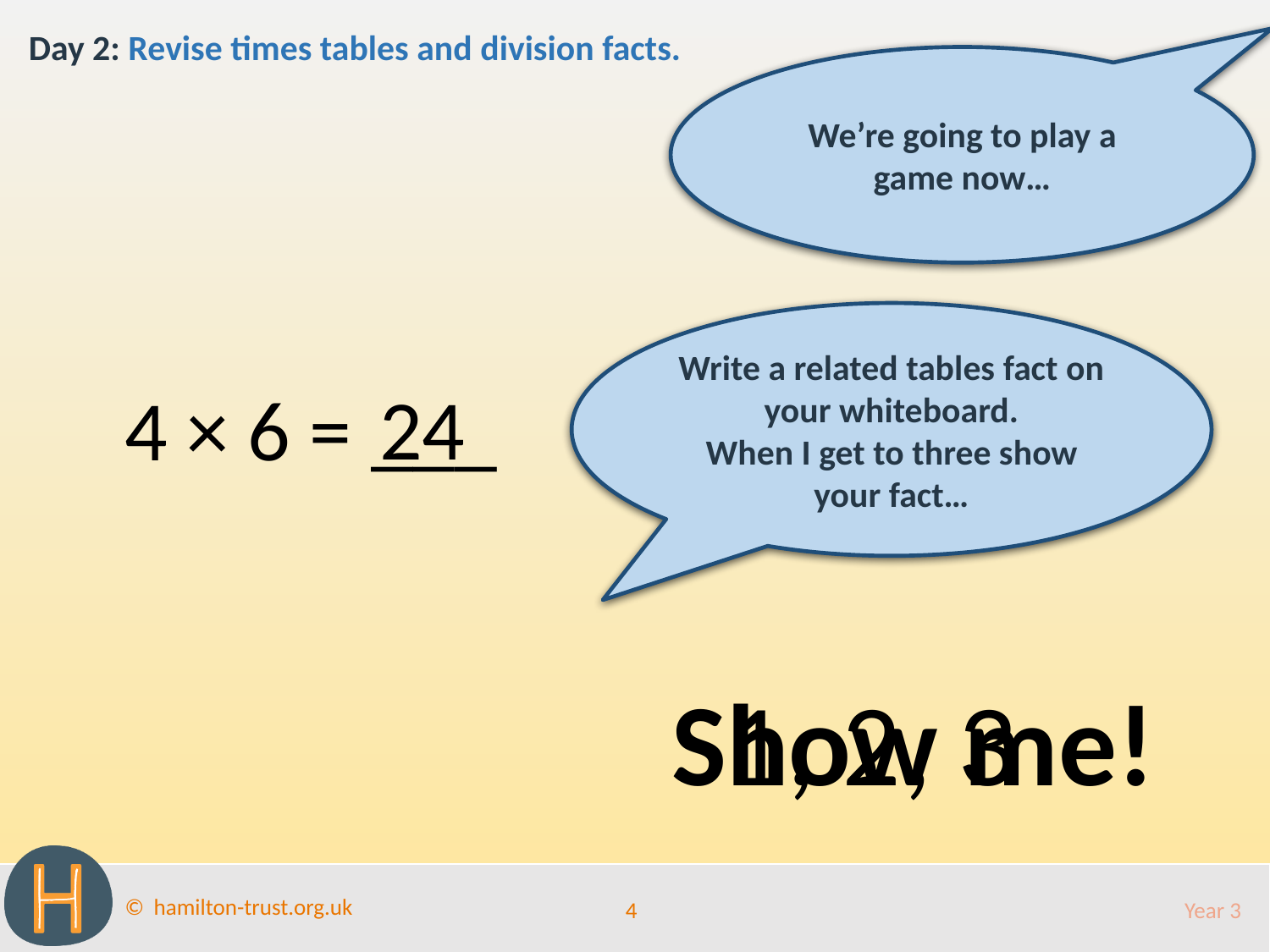

Day 2: Revise times tables and division facts.
We’re going to play a game now…
Write a related tables fact on your whiteboard.
When I get to three show your fact…
24
4 × 6 = ___
Show me!
1
, 2
, 3
4
Year 3